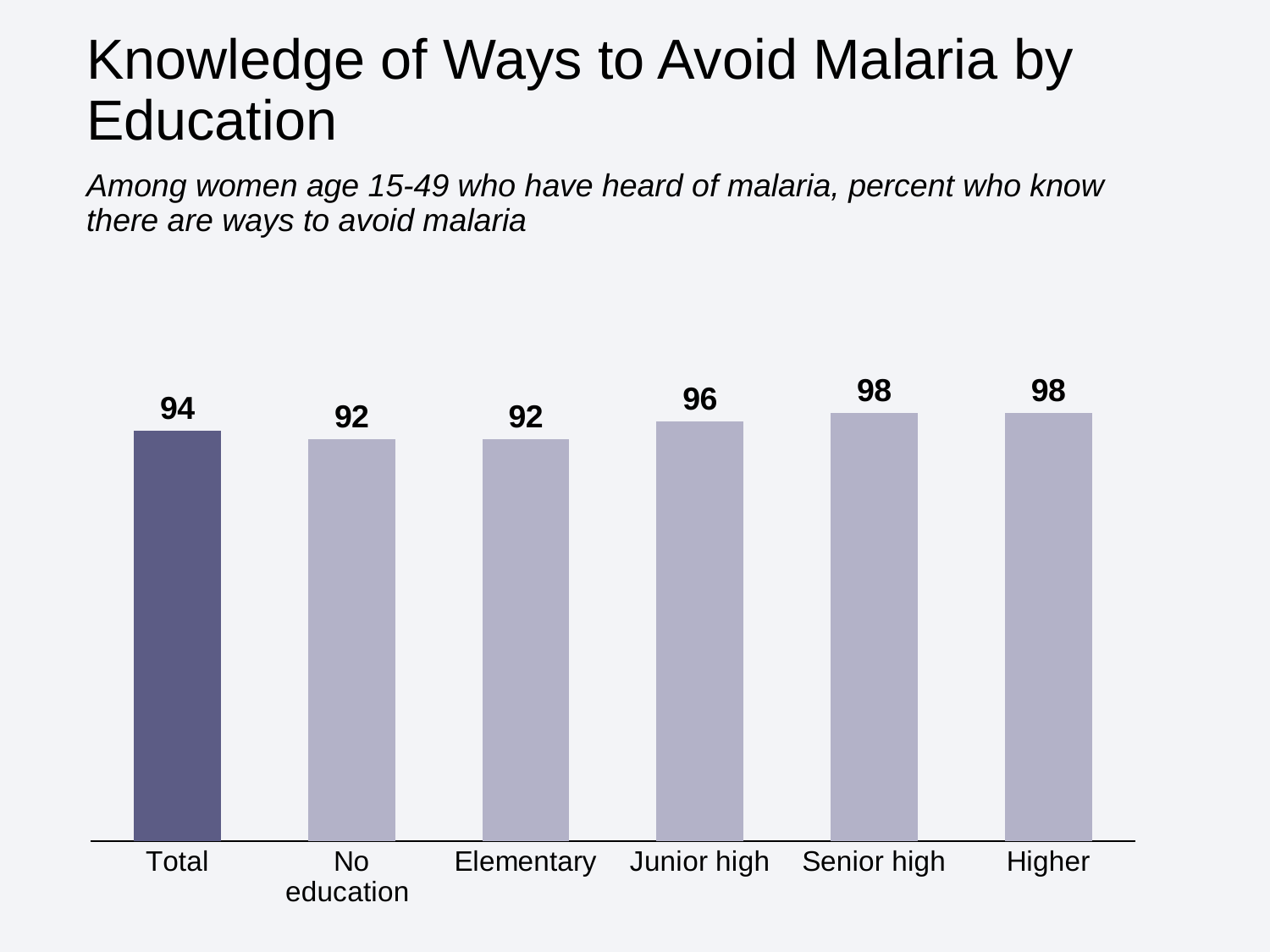

Knowledge of Ways to Avoid Malaria by Education
Among women age 15-49 who have heard of malaria, percent who know there are ways to avoid malaria

### Chart

| Category | No education  |
|---|---|
| Total | 94.0 |
| No education  | 92.0 |
| Elementary | 92.0 |
| Junior high | 96.0 |
| Senior high | 98.0 |
| Higher | 98.0 |